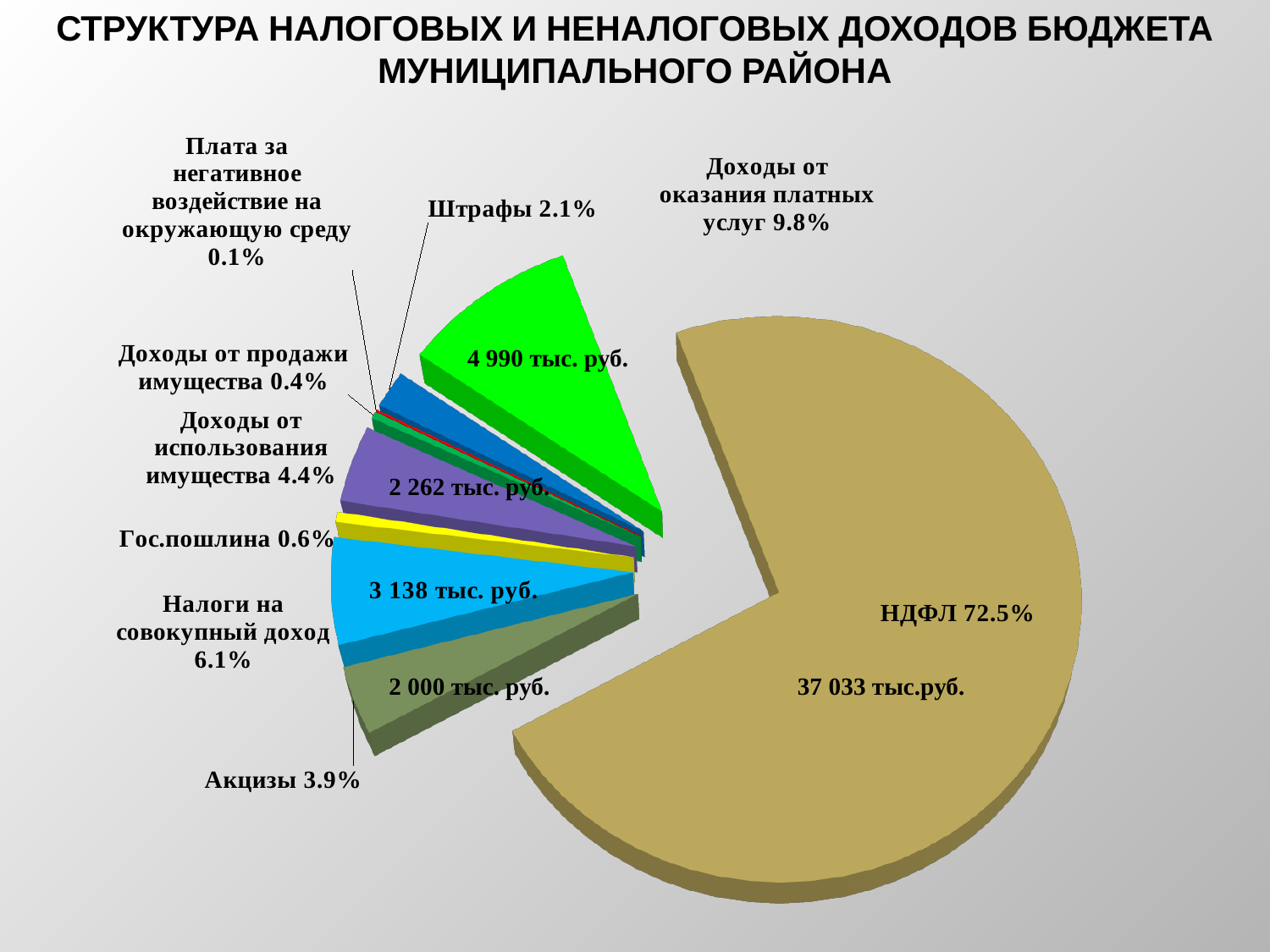

СТРУКТУРА НАЛОГОВЫХ И НЕНАЛОГОВЫХ ДОХОДОВ БЮДЖЕТА МУНИЦИПАЛЬНОГО РАЙОНА

[unsupported chart]

4 990 тыс. руб.
2 262 тыс. руб.
37 033 тыс.руб.
2 000 тыс. руб.